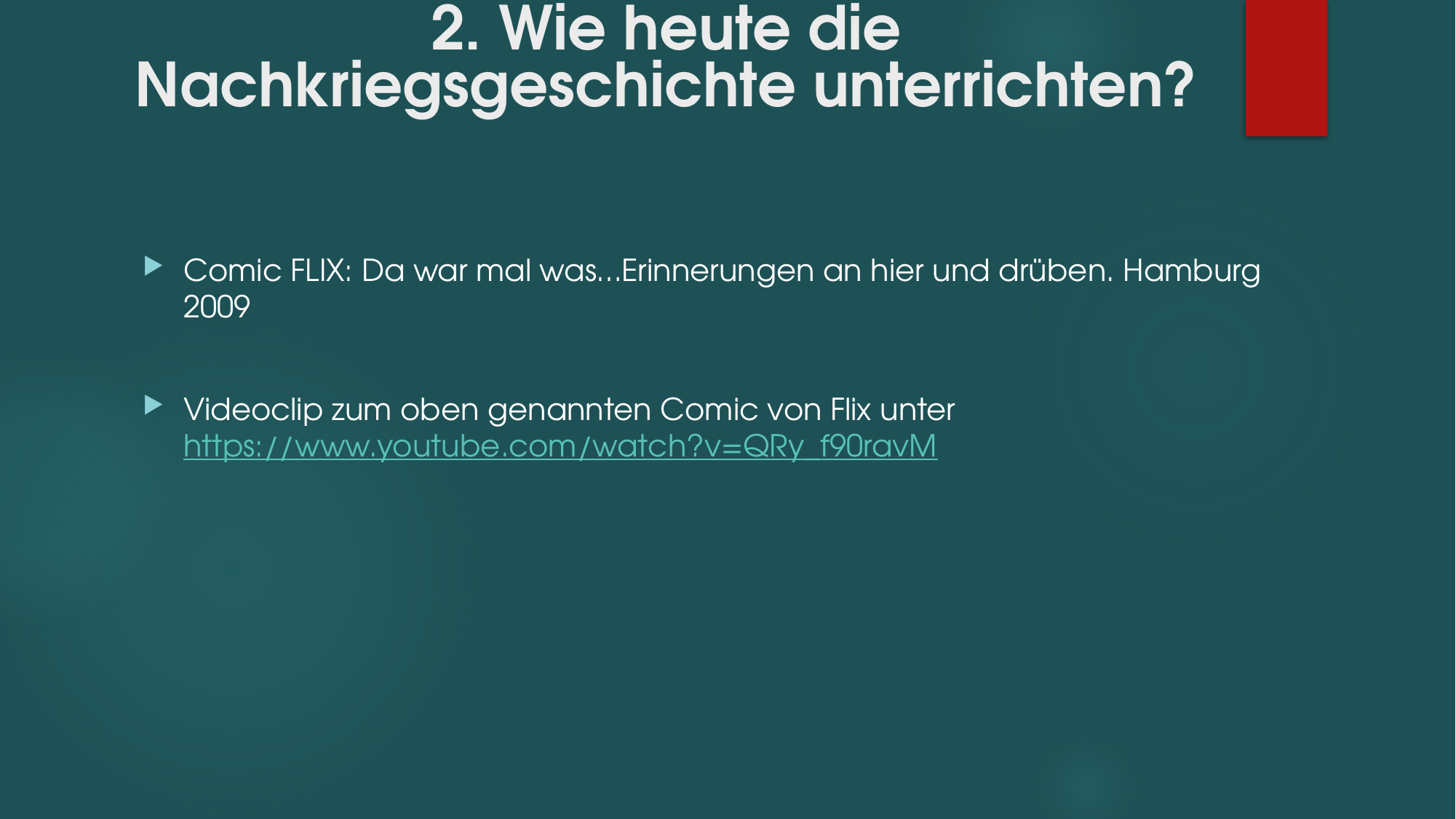

# 2. Wie heute die Nachkriegsgeschichte unterrichten?
Comic Flix: Da war mal was…Erinnerungen an hier und drüben. Hamburg 2009

Videoclip zum oben genannten Comic von Flix unter https://www.youtube.com/watch?v=QRy_f90ravM